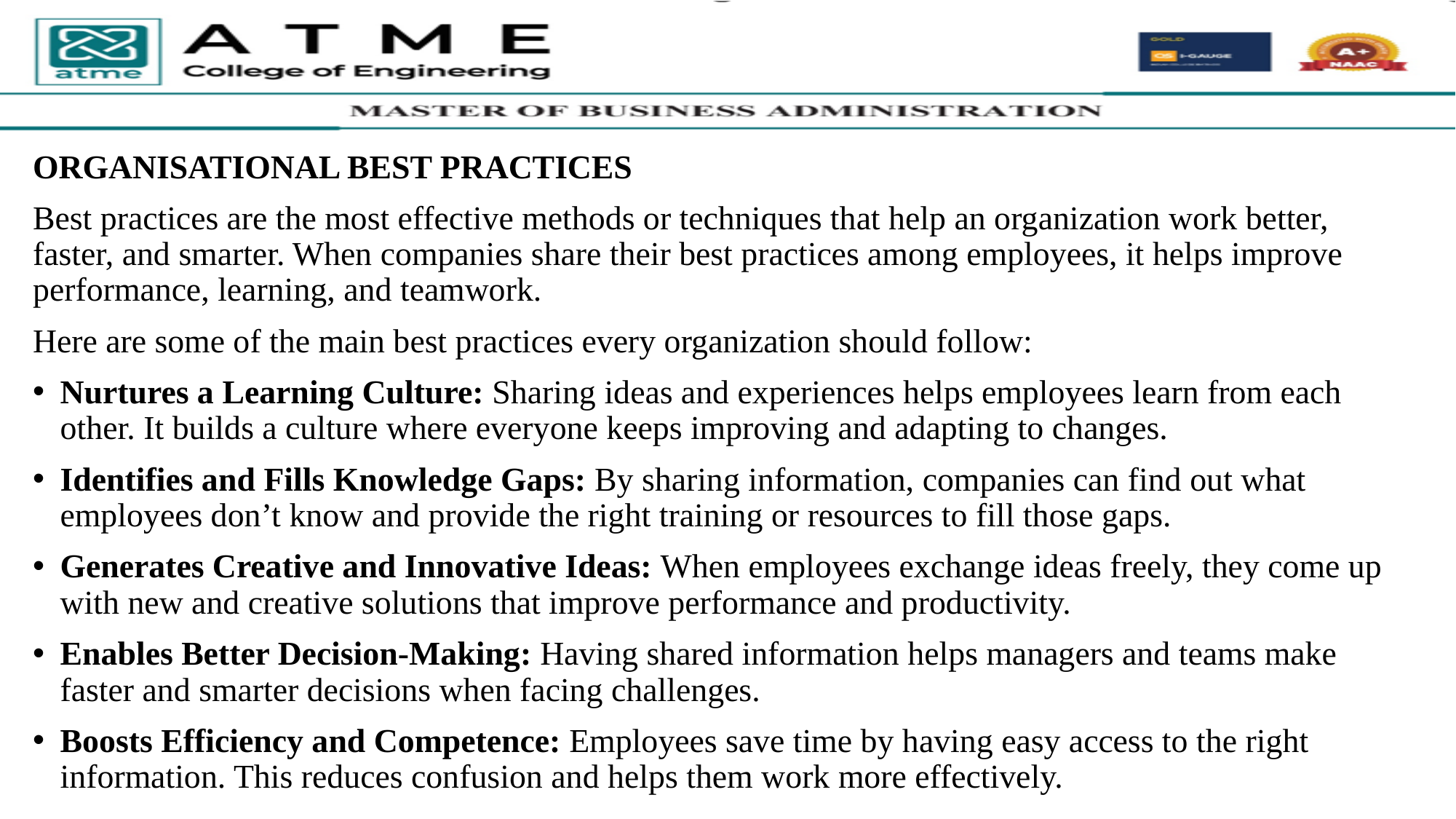

ORGANISATIONAL BEST PRACTICES
Best practices are the most effective methods or techniques that help an organization work better, faster, and smarter. When companies share their best practices among employees, it helps improve performance, learning, and teamwork.
Here are some of the main best practices every organization should follow:
Nurtures a Learning Culture: Sharing ideas and experiences helps employees learn from each other. It builds a culture where everyone keeps improving and adapting to changes.
Identifies and Fills Knowledge Gaps: By sharing information, companies can find out what employees don’t know and provide the right training or resources to fill those gaps.
Generates Creative and Innovative Ideas: When employees exchange ideas freely, they come up with new and creative solutions that improve performance and productivity.
Enables Better Decision-Making: Having shared information helps managers and teams make faster and smarter decisions when facing challenges.
Boosts Efficiency and Competence: Employees save time by having easy access to the right information. This reduces confusion and helps them work more effectively.